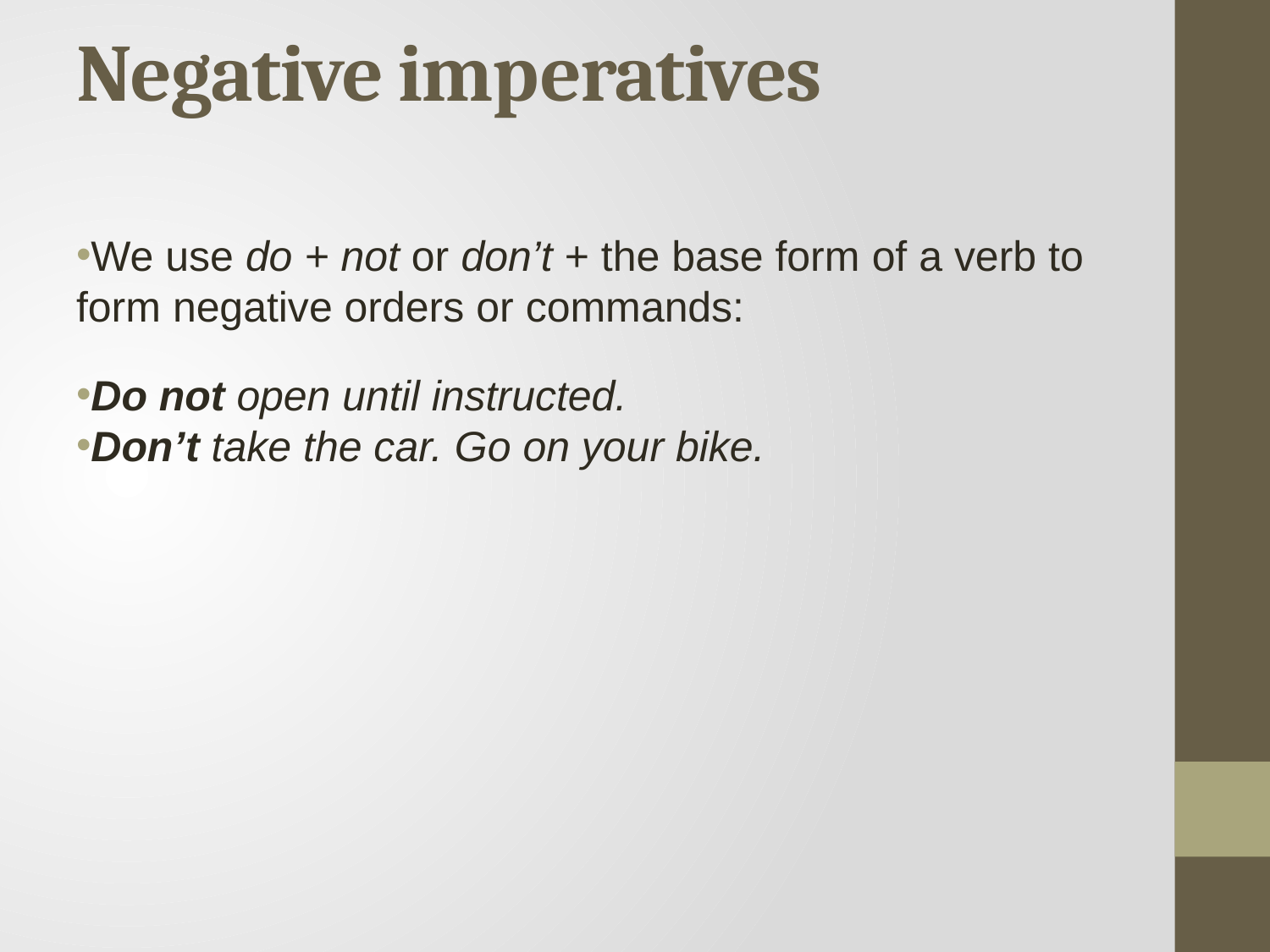

# Negative imperatives
We use do + not or don’t + the base form of a verb to form negative orders or commands:

Do not open until instructed.
Don’t take the car. Go on your bike.